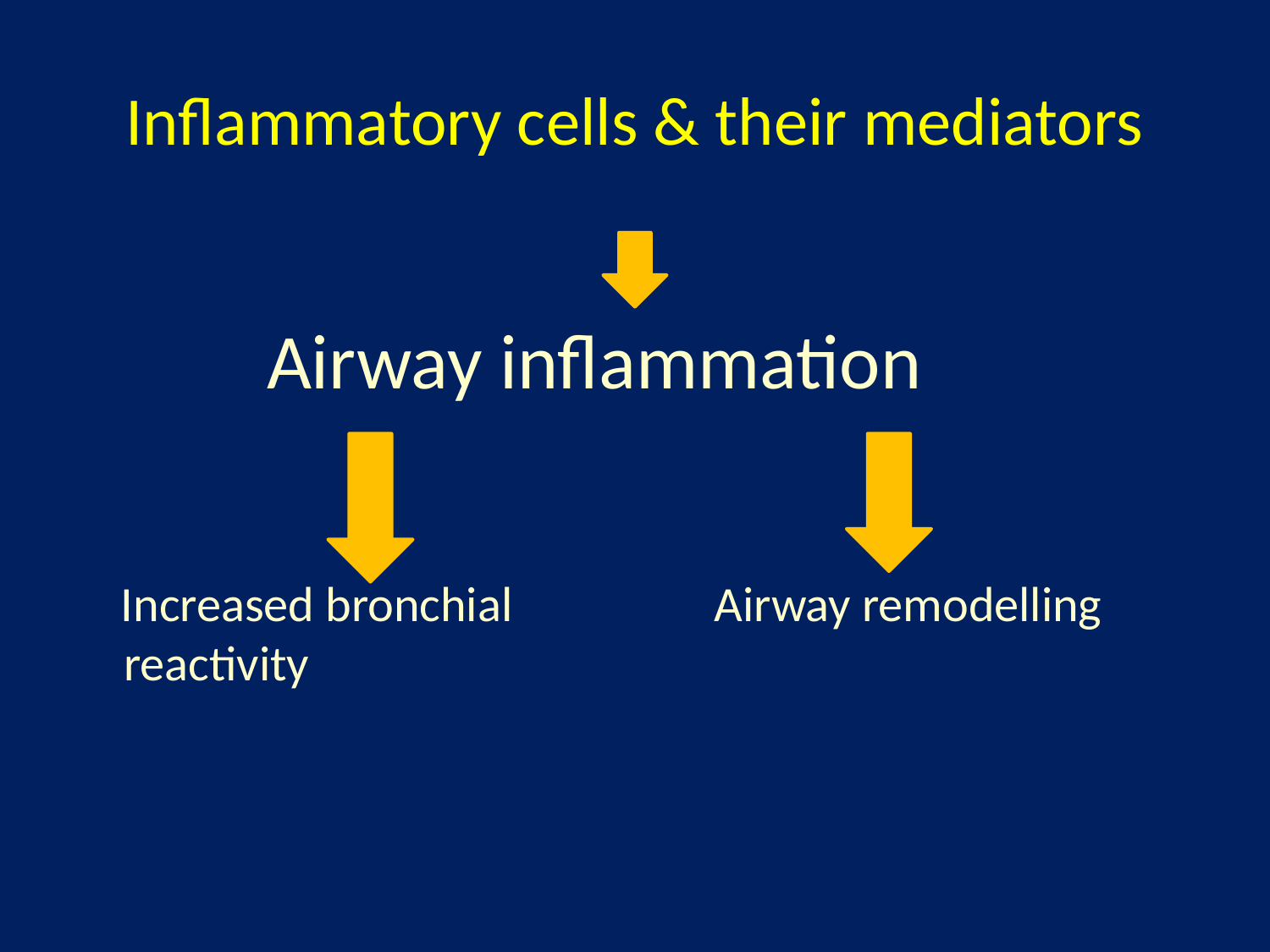

# Inflammatory cells & their mediators

               Airway inflammation

    Increased bronchial                  Airway remodelling      reactivity